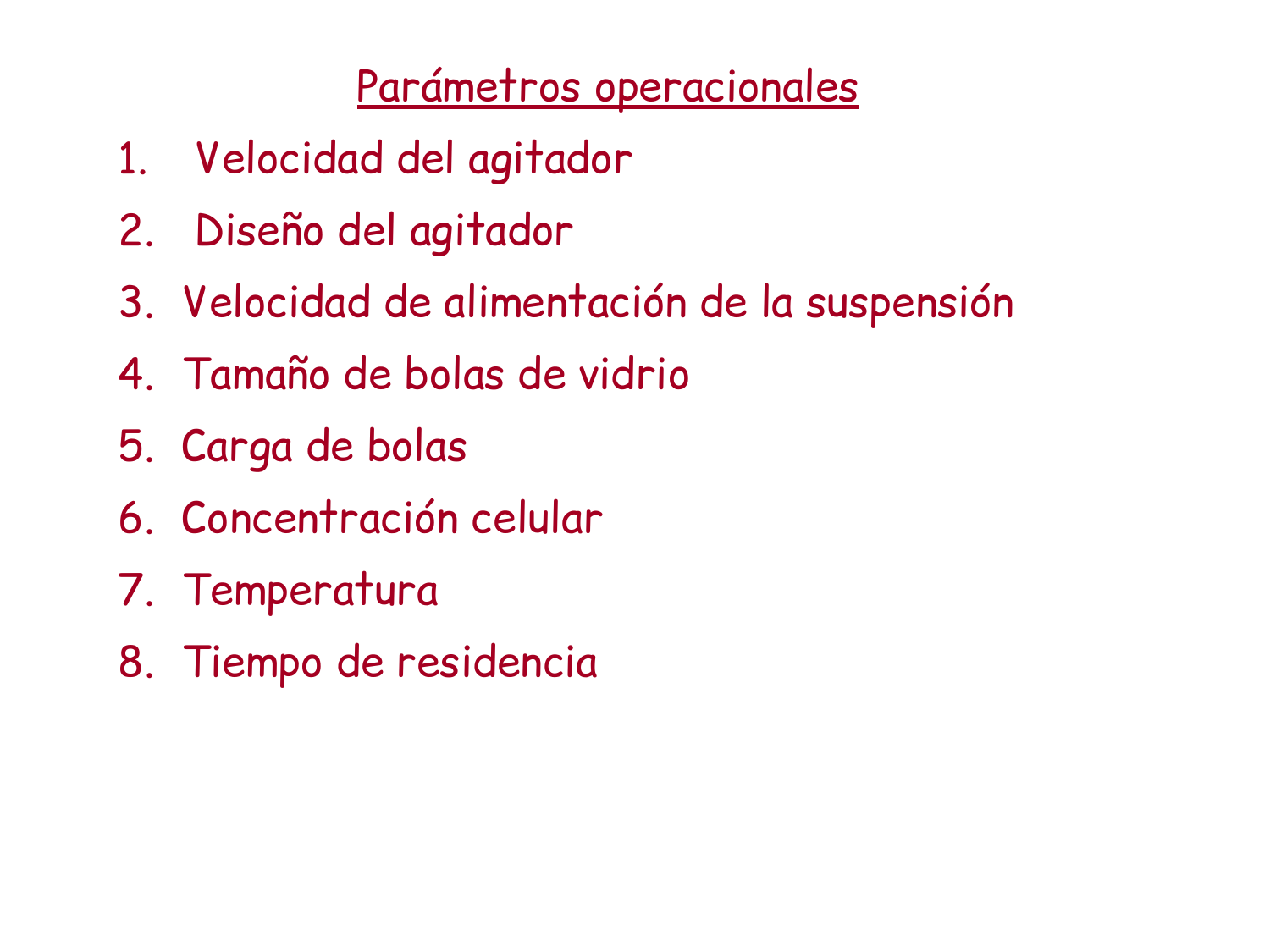

Parámetros operacionales
 Velocidad del agitador
 Diseño del agitador
Velocidad de alimentación de la suspensión
Tamaño de bolas de vidrio
Carga de bolas
Concentración celular
Temperatura
Tiempo de residencia